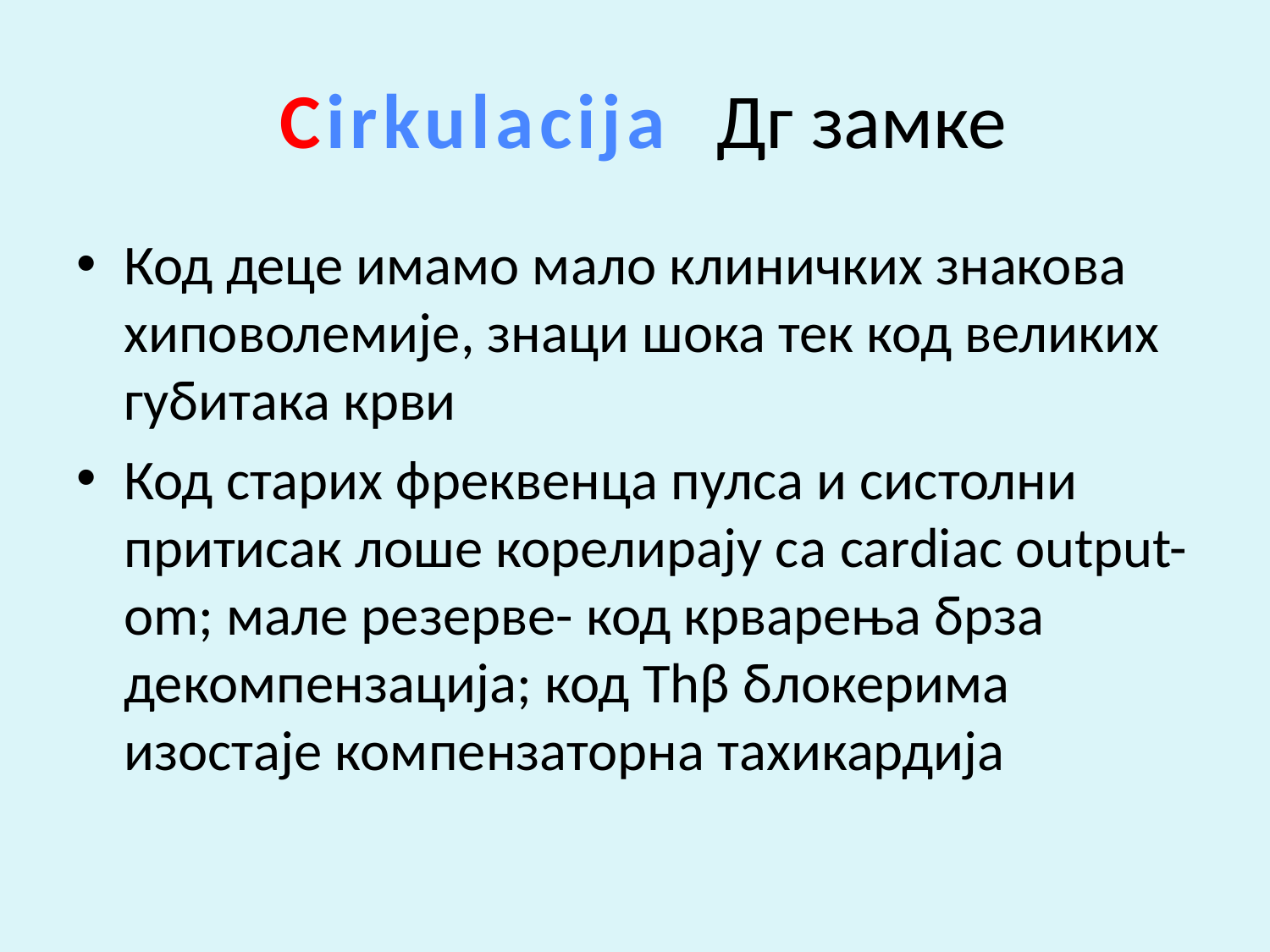

# Cirkulacija  Дг замке
Код деце имамо мало клиничких знакова хиповолемије, знаци шока тек код великих губитака крви
Код старих фреквенца пулса и систолни притисак лоше корелирају са cardiac output-om; мале резерве- код крварења брза декомпензација; код Thβ блокерима изостаје компензаторна тахикардија